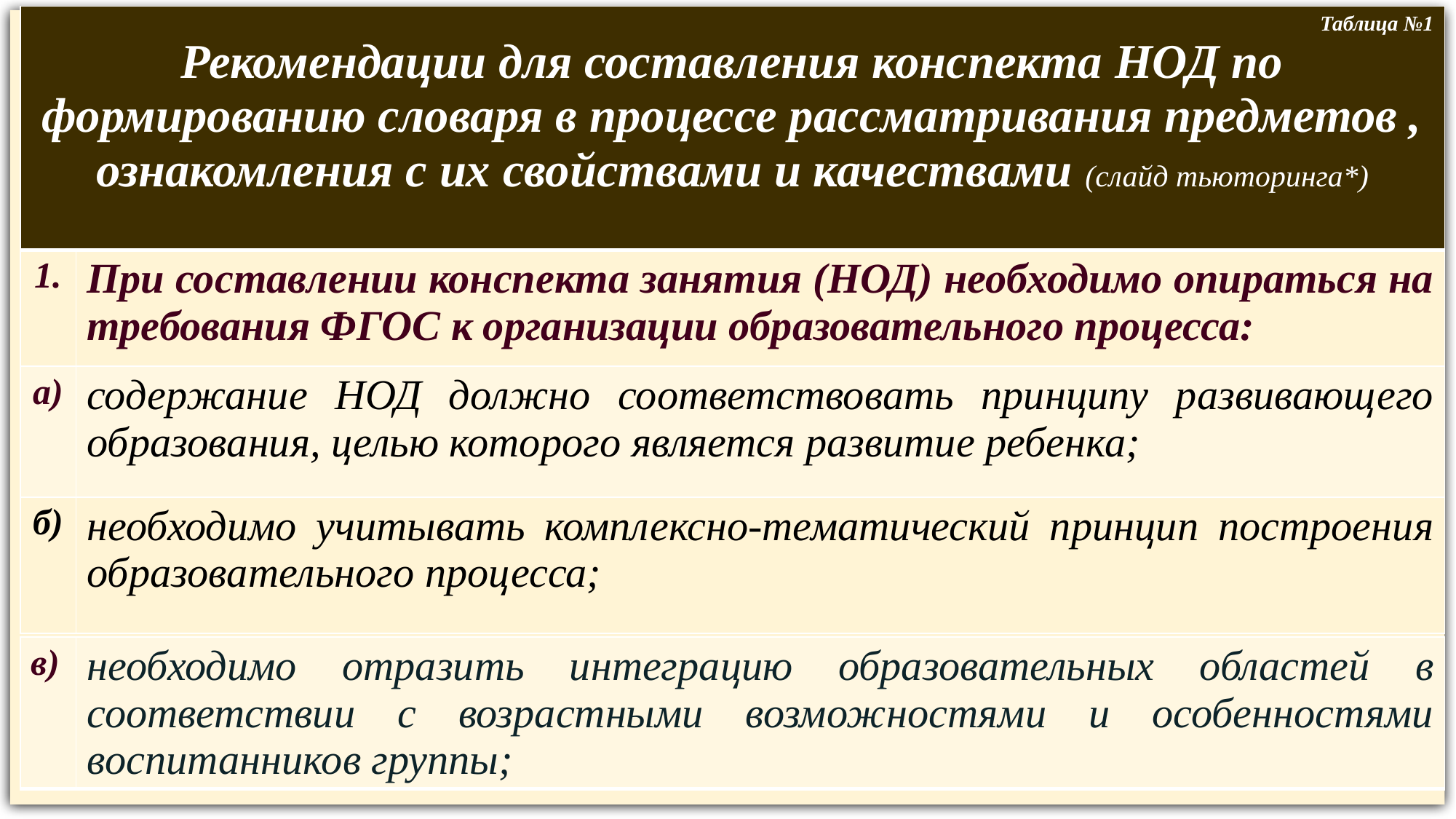

| Таблица №1 Рекомендации для составления конспекта НОД по формированию словаря в процессе рассматривания предметов , ознакомления с их свойствами и качествами (слайд тьюторинга\*) |  |
| --- | --- |
| 1. | При составлении конспекта занятия (НОД) необходимо опираться на требования ФГОС к организации образовательного процесса: |
| а) | содержание НОД должно соответствовать принципу развивающего образования, целью которого является развитие ребенка; |
| б) | необходимо учитывать комплексно-тематический принцип построения образовательного процесса; |

| в) | необходимо отразить интеграцию образовательных областей в соответствии с возрастными возможностями и особенностями воспитанников группы; |
| --- | --- |